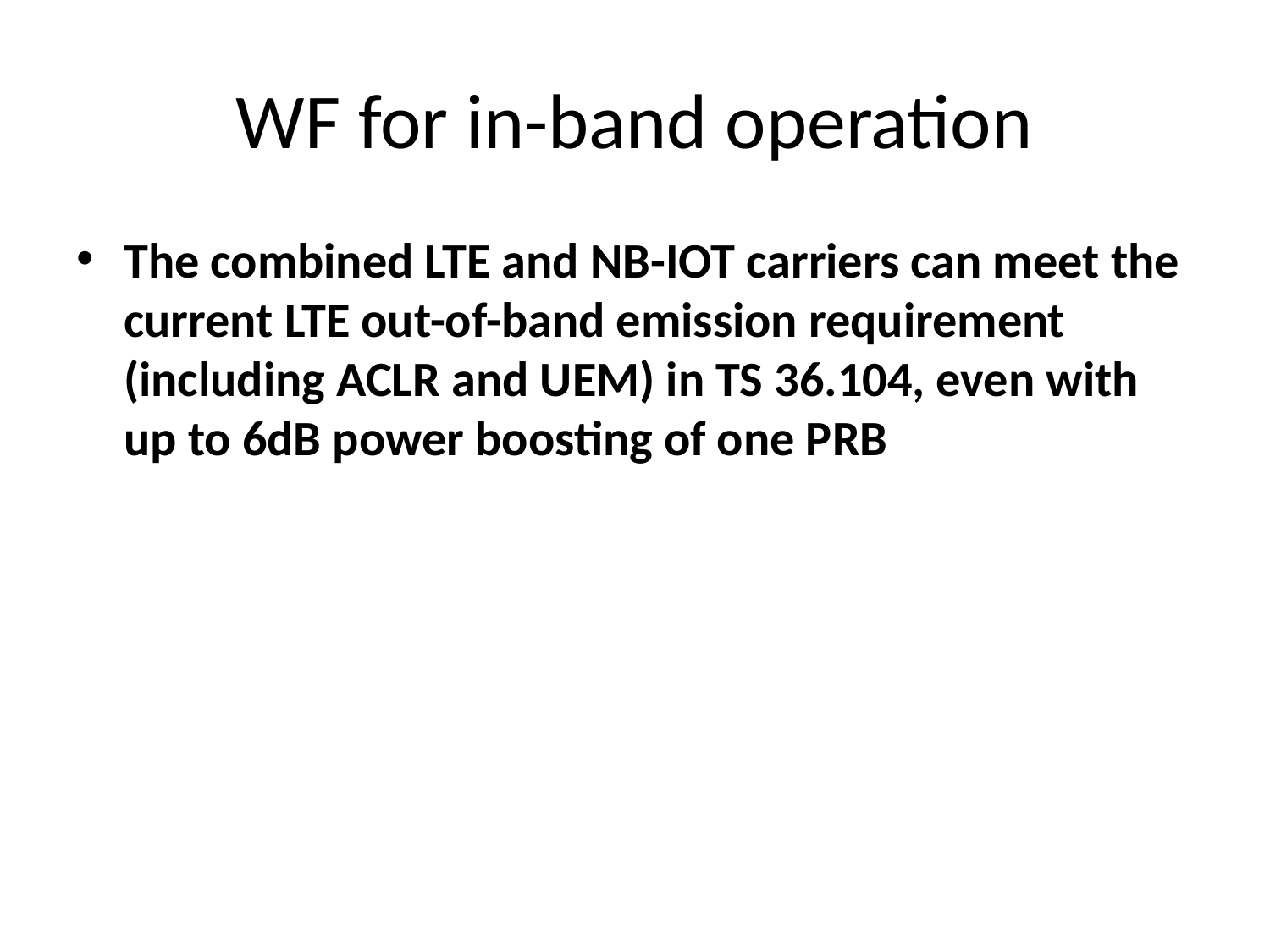

# WF for in-band operation
The combined LTE and NB-IOT carriers can meet the current LTE out-of-band emission requirement (including ACLR and UEM) in TS 36.104, even with up to 6dB power boosting of one PRB